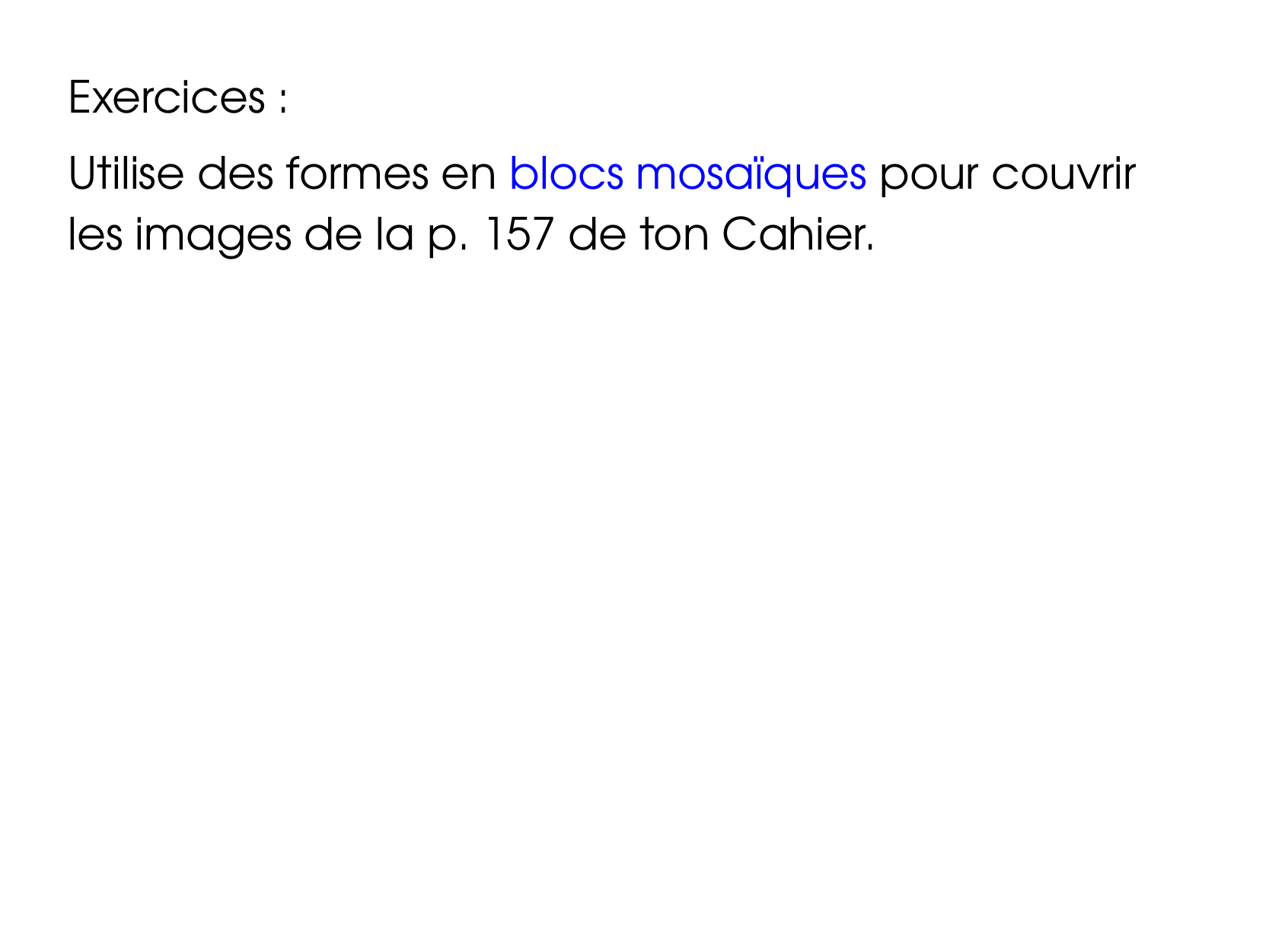

Exercices :
Utilise des formes en blocs mosaïques pour couvrir les images de la p. 157 de ton Cahier.